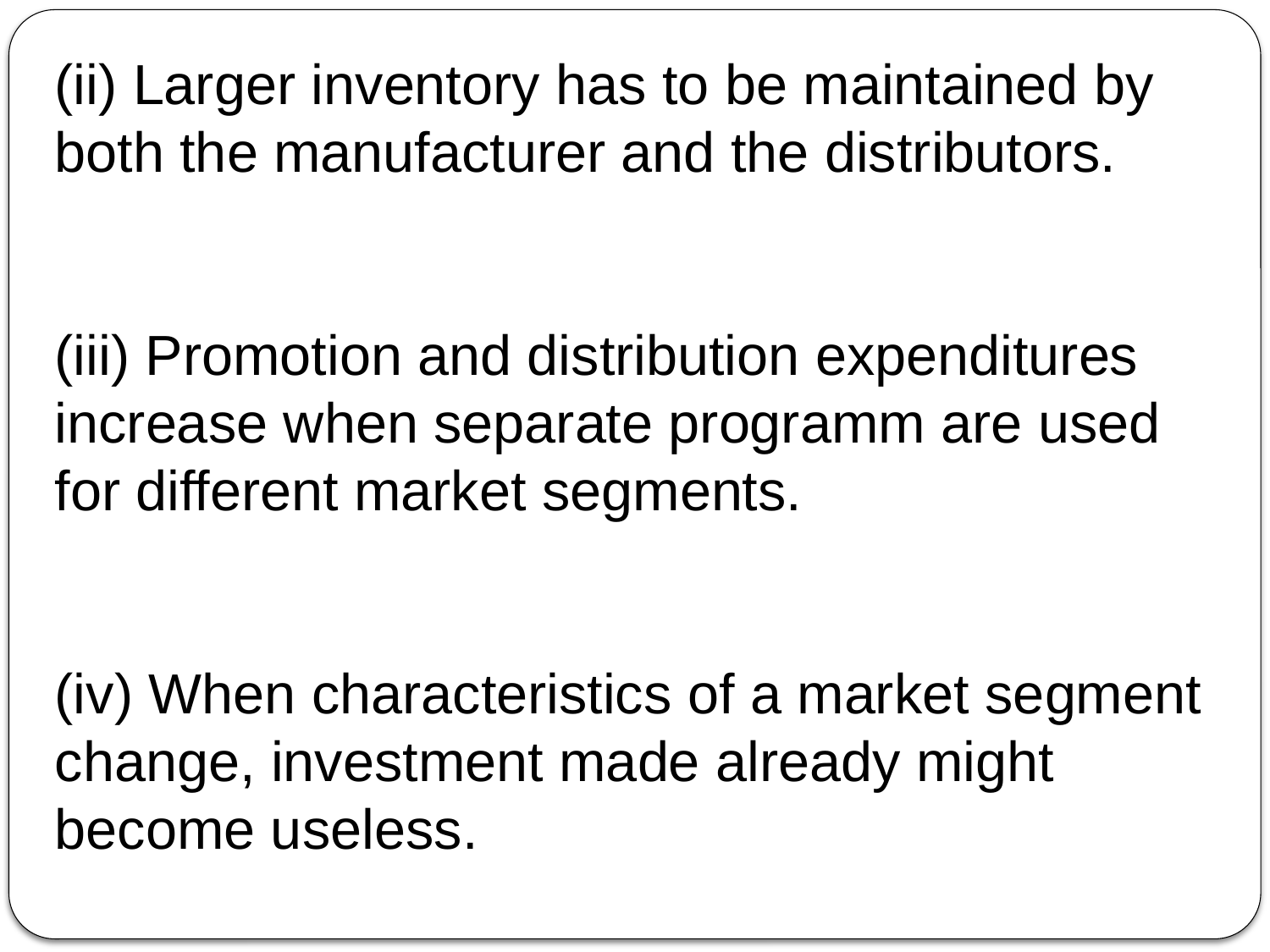

(ii) Larger inventory has to be maintained by both the manufacturer and the distributors.

(iii) Promotion and distribution expenditures increase when separate programm are used for different market segments.

(iv) When characteristics of a market segment change, investment made already might become useless.